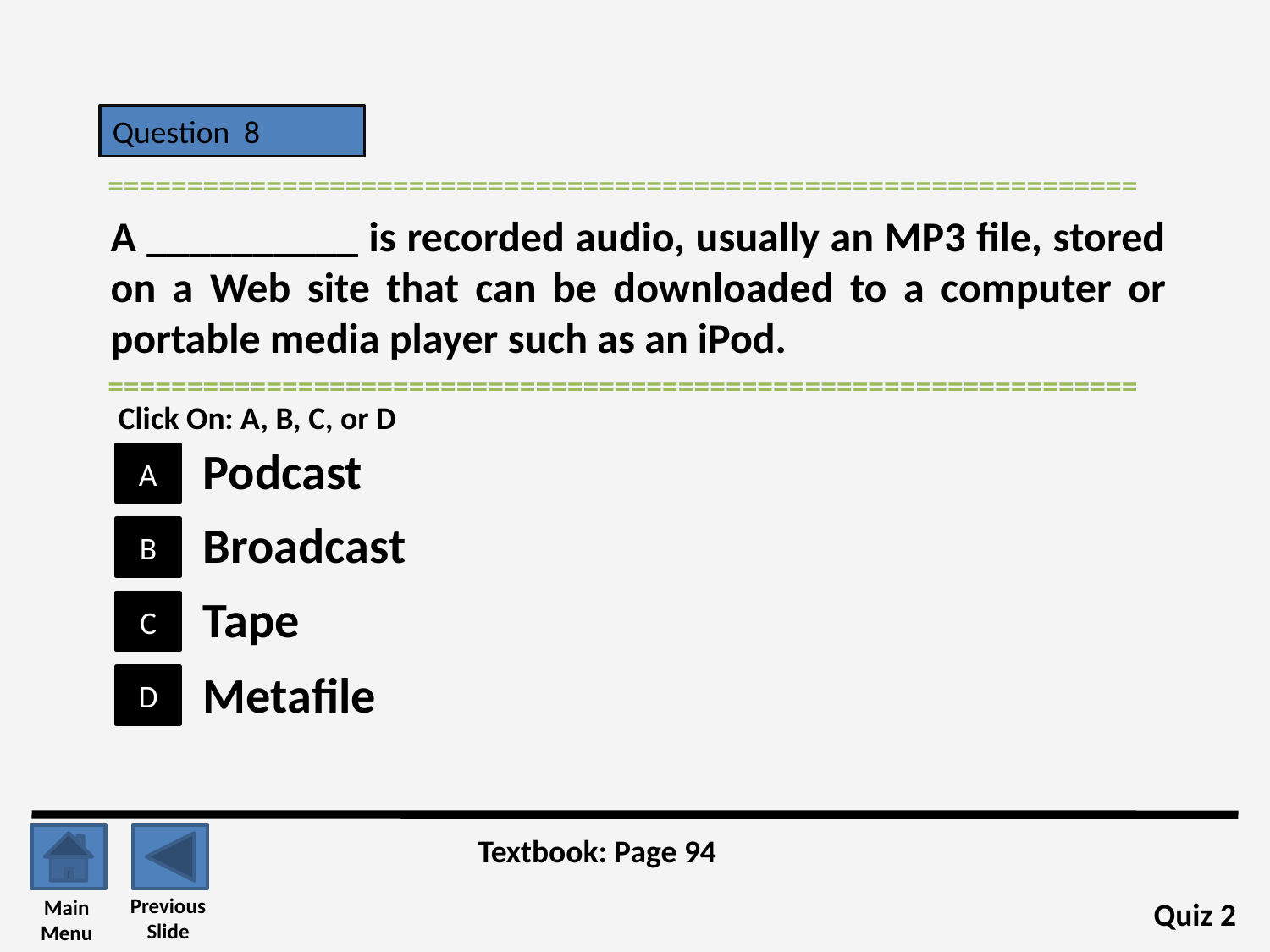

Question  8
=================================================================
A __________ is recorded audio, usually an MP3 file, stored on a Web site that can be downloaded to a computer or portable media player such as an iPod.
=================================================================
Click On: A, B, C, or D

Podcast
A
Broadcast
B
Tape
C
Metafile
D

Textbook: Page 94
Previous
Slide
Main
Menu
Quiz 2